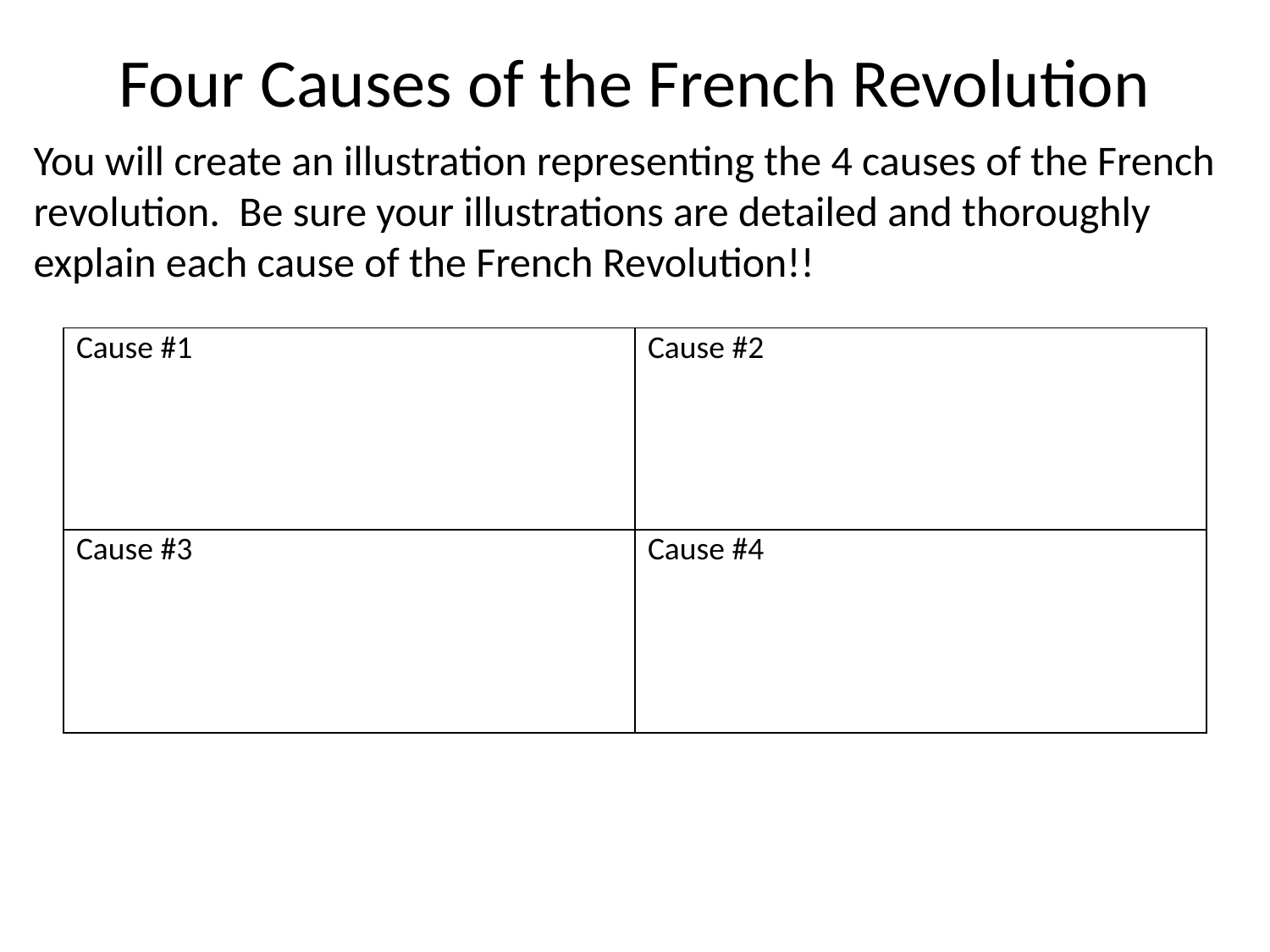

# Four Causes of the French Revolution
You will create an illustration representing the 4 causes of the French revolution.  Be sure your illustrations are detailed and thoroughly explain each cause of the French Revolution!!
| Cause #1 | Cause #2 |
| --- | --- |
| Cause #3 | Cause #4 |